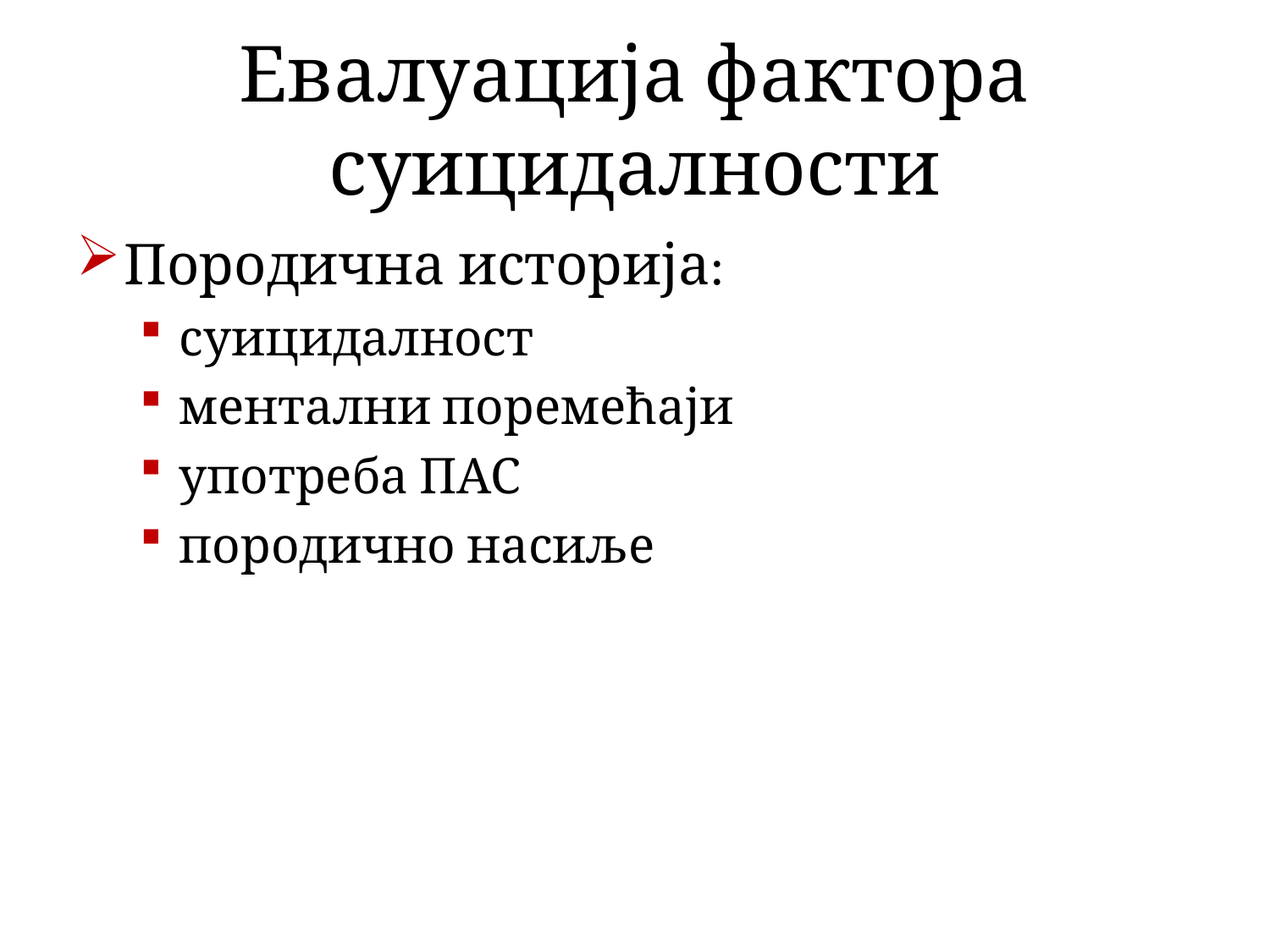

# Евалуација фактора суицидалности
Породична историја:
суицидалност
ментални поремећаји
употреба ПАС
породично насиље